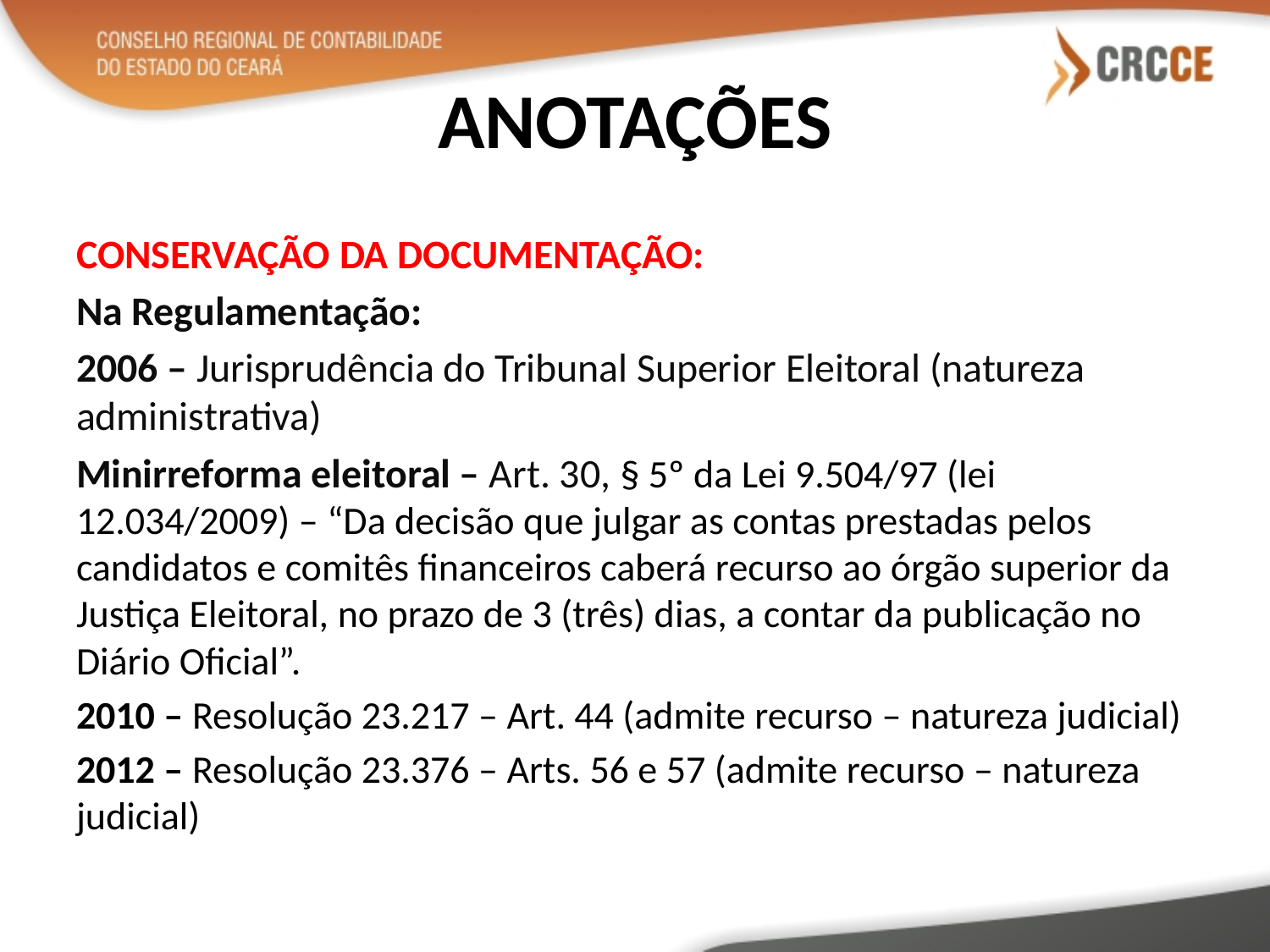

# ANOTAÇÕES
CONSERVAÇÃO DA DOCUMENTAÇÃO:
Na Regulamentação:
2006 – Jurisprudência do Tribunal Superior Eleitoral (natureza administrativa)
Minirreforma eleitoral – Art. 30, § 5º da Lei 9.504/97 (lei 12.034/2009) – “Da decisão que julgar as contas prestadas pelos candidatos e comitês financeiros caberá recurso ao órgão superior da Justiça Eleitoral, no prazo de 3 (três) dias, a contar da publicação no Diário Oficial”.
2010 – Resolução 23.217 – Art. 44 (admite recurso – natureza judicial)
2012 – Resolução 23.376 – Arts. 56 e 57 (admite recurso – natureza judicial)